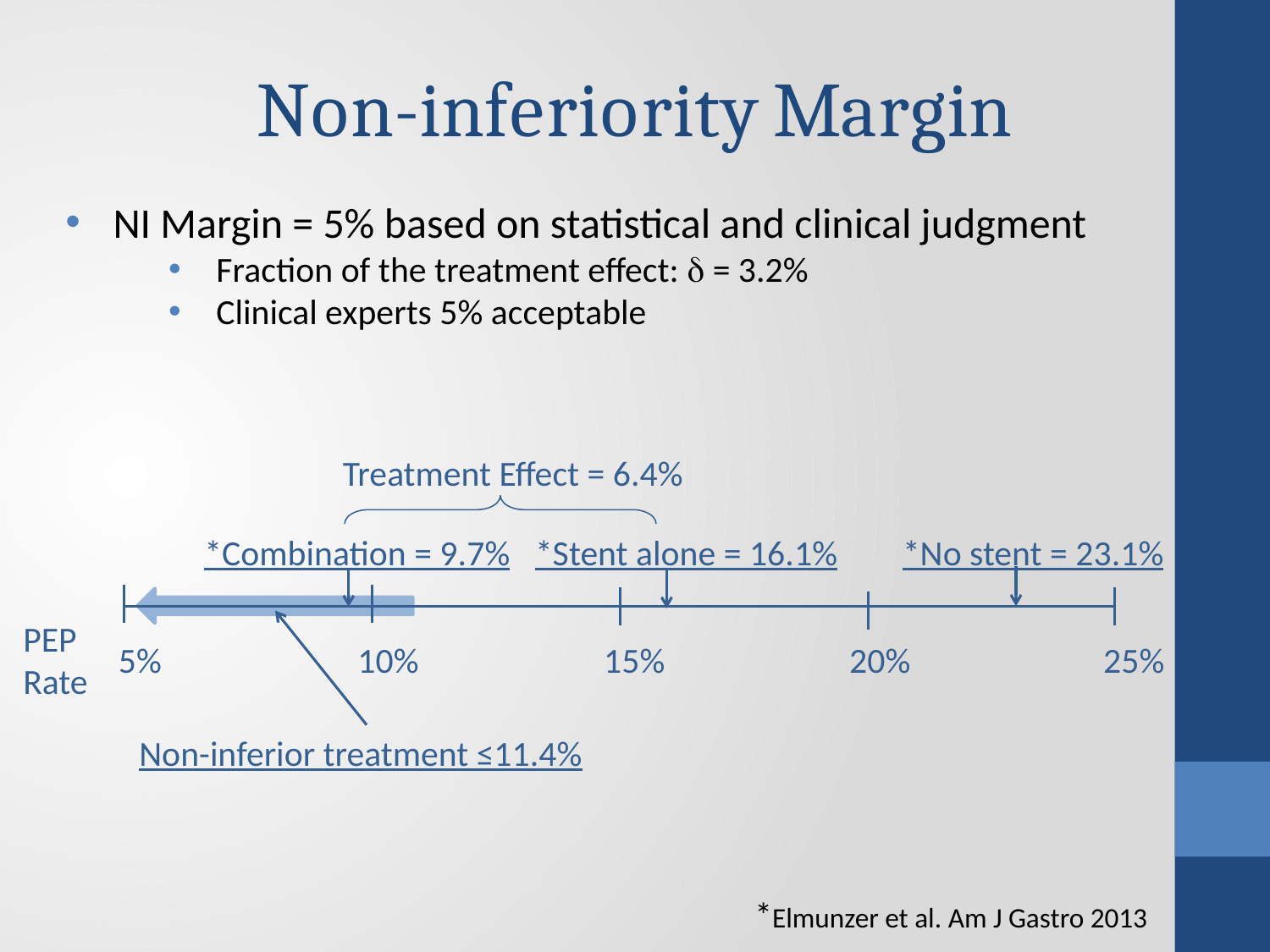

Non-inferiority Margin
NI Margin = 5% based on statistical and clinical judgment
Fraction of the treatment effect: δ = 3.2%
Clinical experts 5% acceptable

Treatment Effect = 6.4%
*Combination = 9.7%
*Stent alone = 16.1%
*No stent = 23.1%

PEP Rate
5%	              10%	             15%                       20%                        25%
Non-inferior treatment ≤11.4%
*Elmunzer et al. Am J Gastro 2013